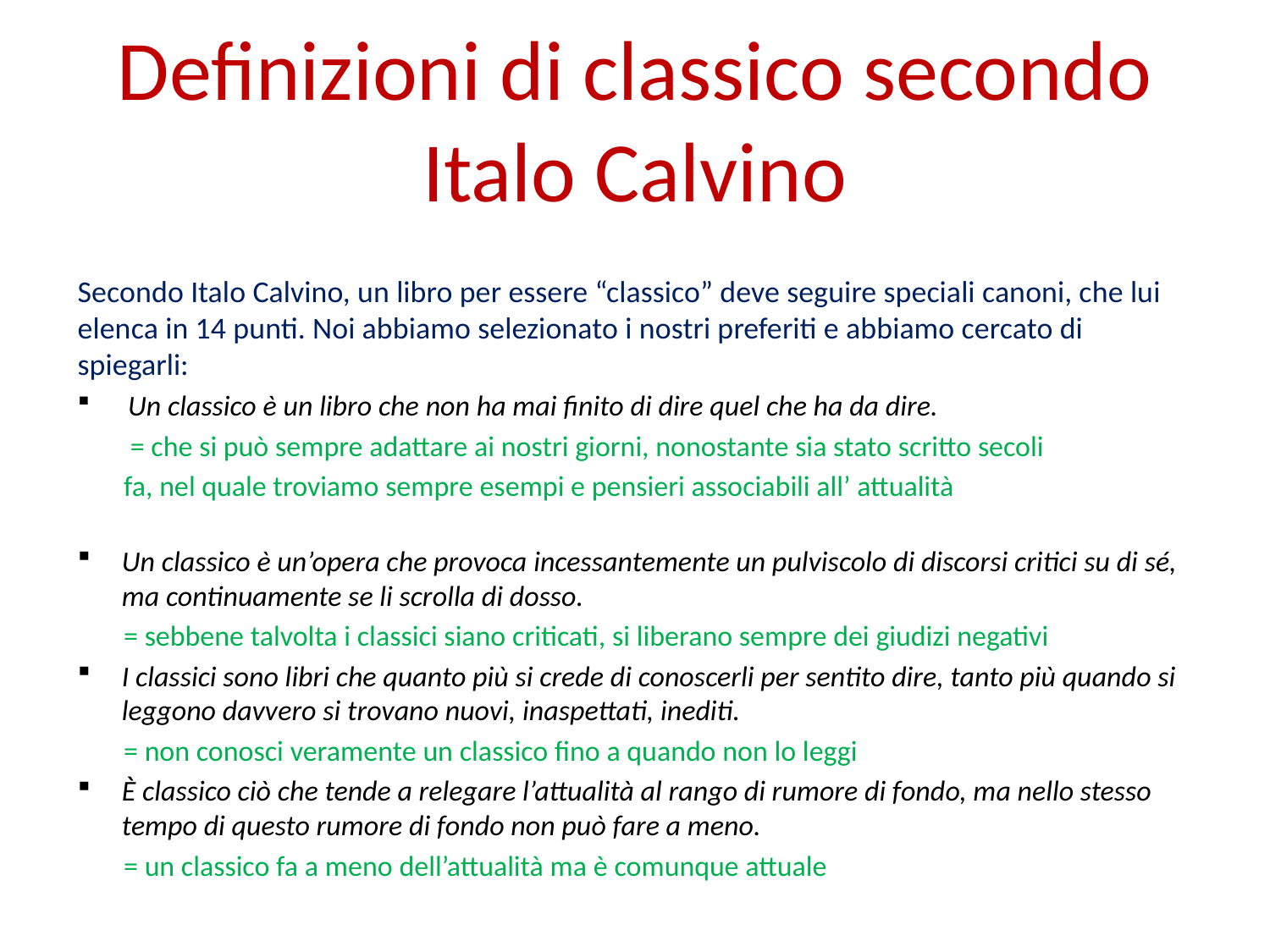

# Definizioni di classico secondo Italo Calvino
Secondo Italo Calvino, un libro per essere “classico” deve seguire speciali canoni, che lui elenca in 14 punti. Noi abbiamo selezionato i nostri preferiti e abbiamo cercato di spiegarli:
 Un classico è un libro che non ha mai finito di dire quel che ha da dire.
        = che si può sempre adattare ai nostri giorni, nonostante sia stato scritto secoli
       fa, nel quale troviamo sempre esempi e pensieri associabili all’ attualità
Un classico è un’opera che provoca incessantemente un pulviscolo di discorsi critici su di sé, ma continuamente se li scrolla di dosso.
       = sebbene talvolta i classici siano criticati, si liberano sempre dei giudizi negativi
I classici sono libri che quanto più si crede di conoscerli per sentito dire, tanto più quando si leggono davvero si trovano nuovi, inaspettati, inediti.
       = non conosci veramente un classico fino a quando non lo leggi
È classico ciò che tende a relegare l’attualità al rango di rumore di fondo, ma nello stesso tempo di questo rumore di fondo non può fare a meno.
       = un classico fa a meno dell’attualità ma è comunque attuale